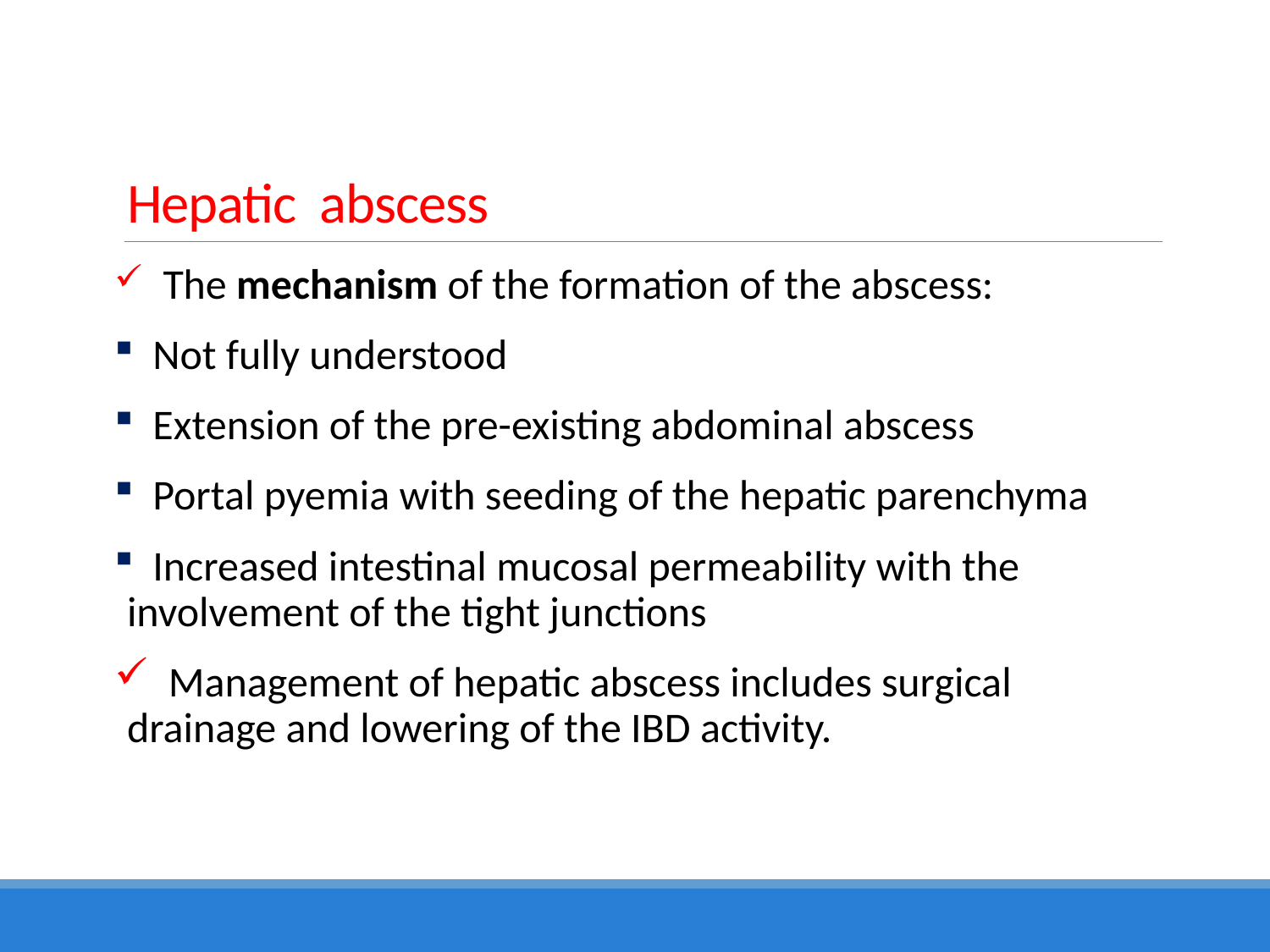

# Hepatic  abscess
  The mechanism of the formation of the abscess:
  Not fully understood
  Extension of the pre-existing abdominal abscess
  Portal pyemia with seeding of the hepatic parenchyma
  Increased intestinal mucosal permeability with the involvement of the tight junctions
  Management of hepatic abscess includes surgical drainage and lowering of the IBD activity.